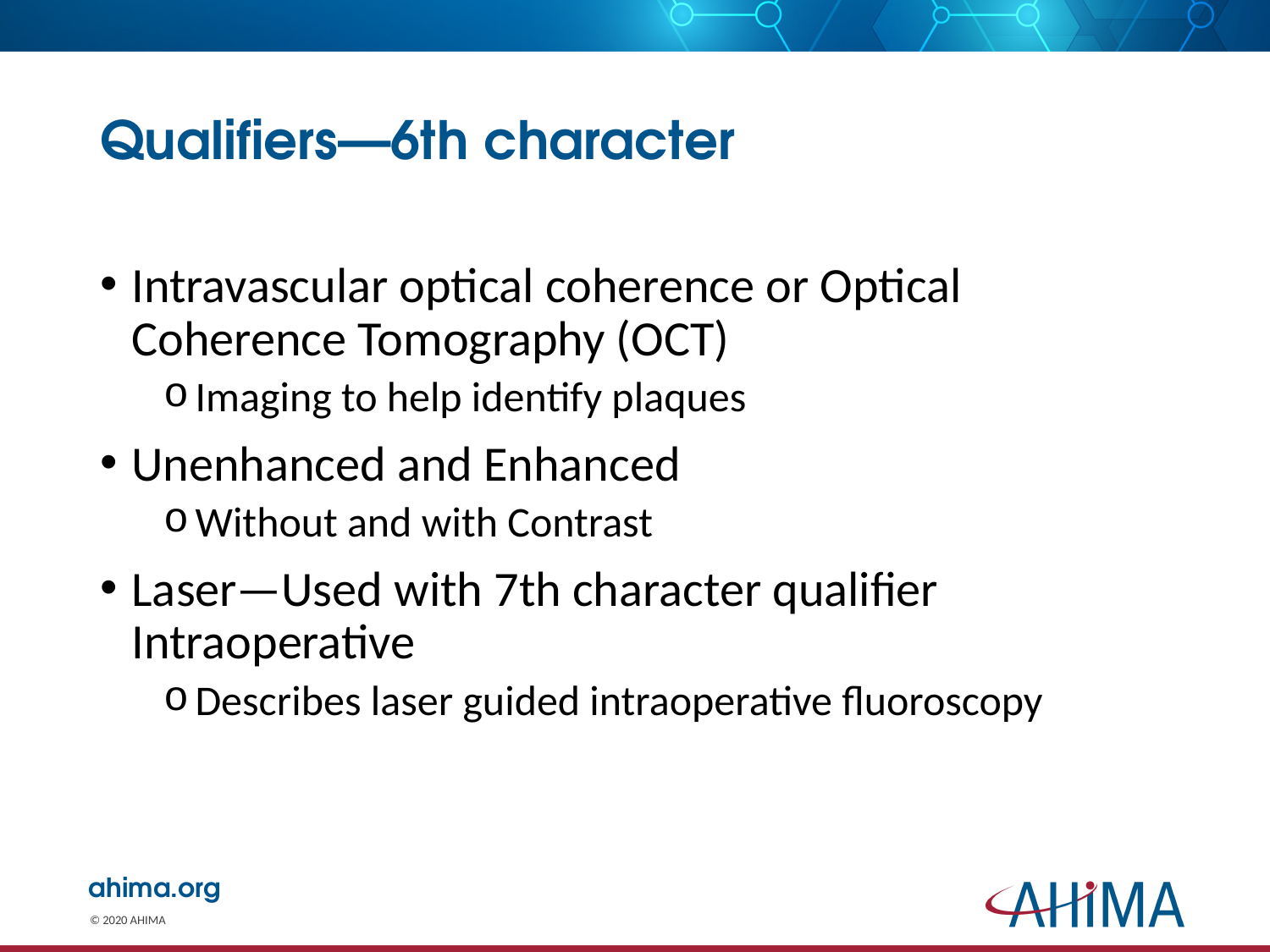

# Qualifiers—6th character
Intravascular optical coherence or Optical Coherence Tomography (OCT)
Imaging to help identify plaques
Unenhanced and Enhanced
Without and with Contrast
Laser—Used with 7th character qualifier Intraoperative
Describes laser guided intraoperative fluoroscopy